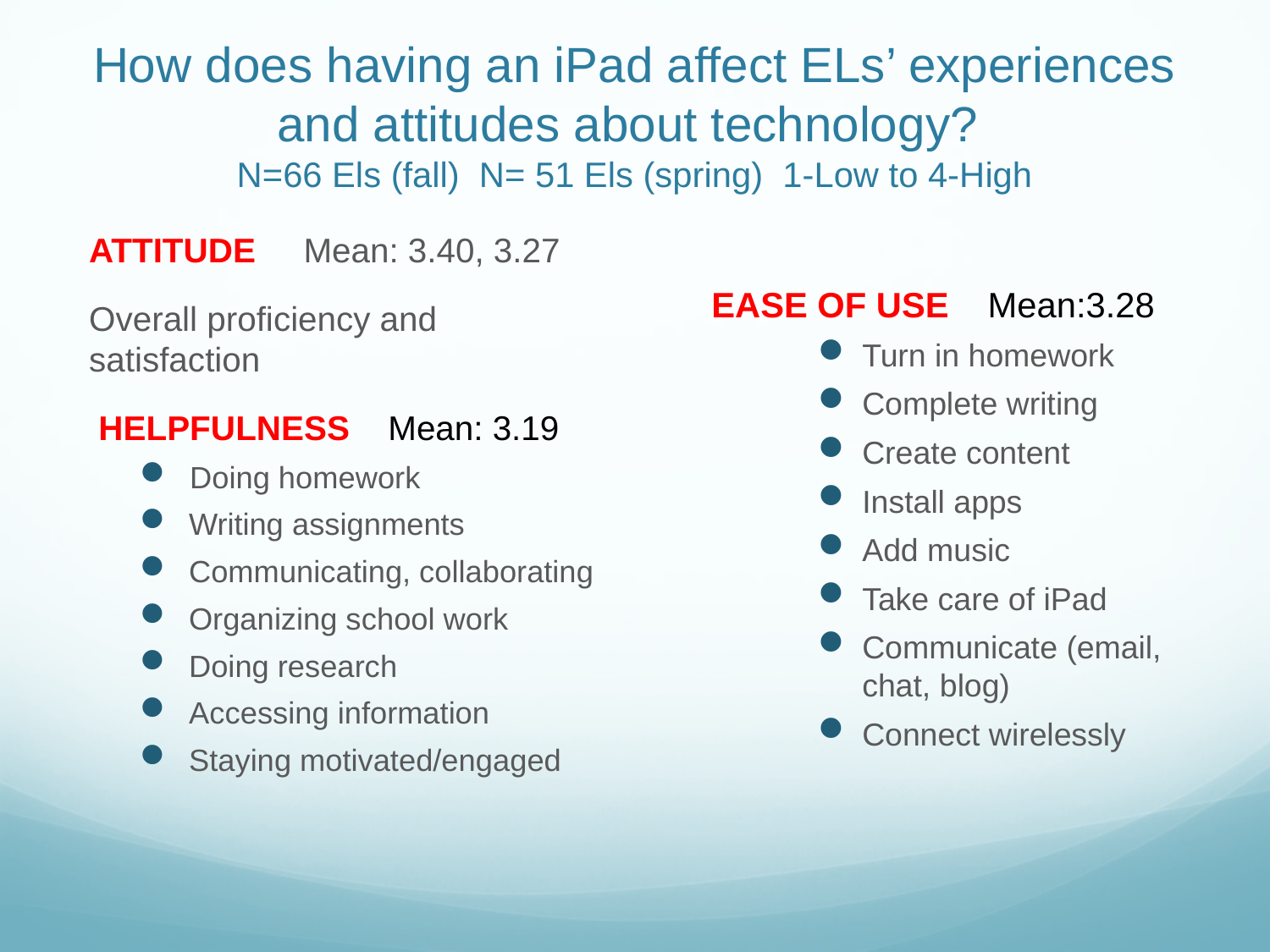

# How does having an iPad affect ELs’ experiences and attitudes about technology? N=66 Els (fall)  N= 51 Els (spring)  1-Low to 4-High
ATTITUDE     Mean: 3.40, 3.27
Overall proficiency and satisfaction
 HELPFULNESS    Mean: 3.19
Doing homework
Writing assignments
Communicating, collaborating
Organizing school work
Doing research
Accessing information
Staying motivated/engaged
    EASE OF USE    Mean:3.28
Turn in homework
Complete writing
Create content
Install apps
Add music
Take care of iPad
Communicate (email, chat, blog)
Connect wirelessly